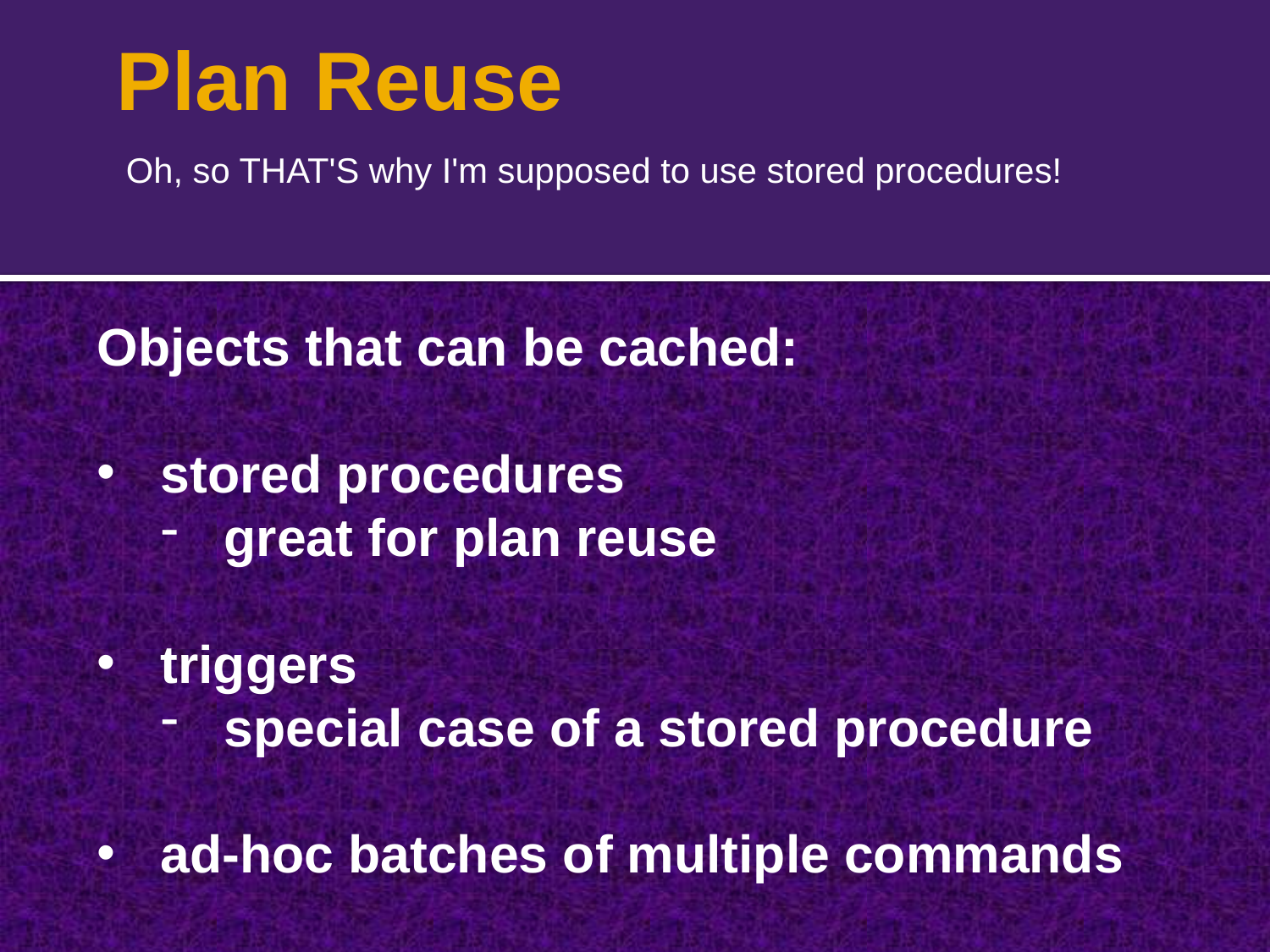

# Plan Reuse
Oh, so THAT'S why I'm supposed to use stored procedures!
Objects that can be cached:

stored procedures
great for plan reuse

triggers
special case of a stored procedure

ad-hoc batches of multiple commands